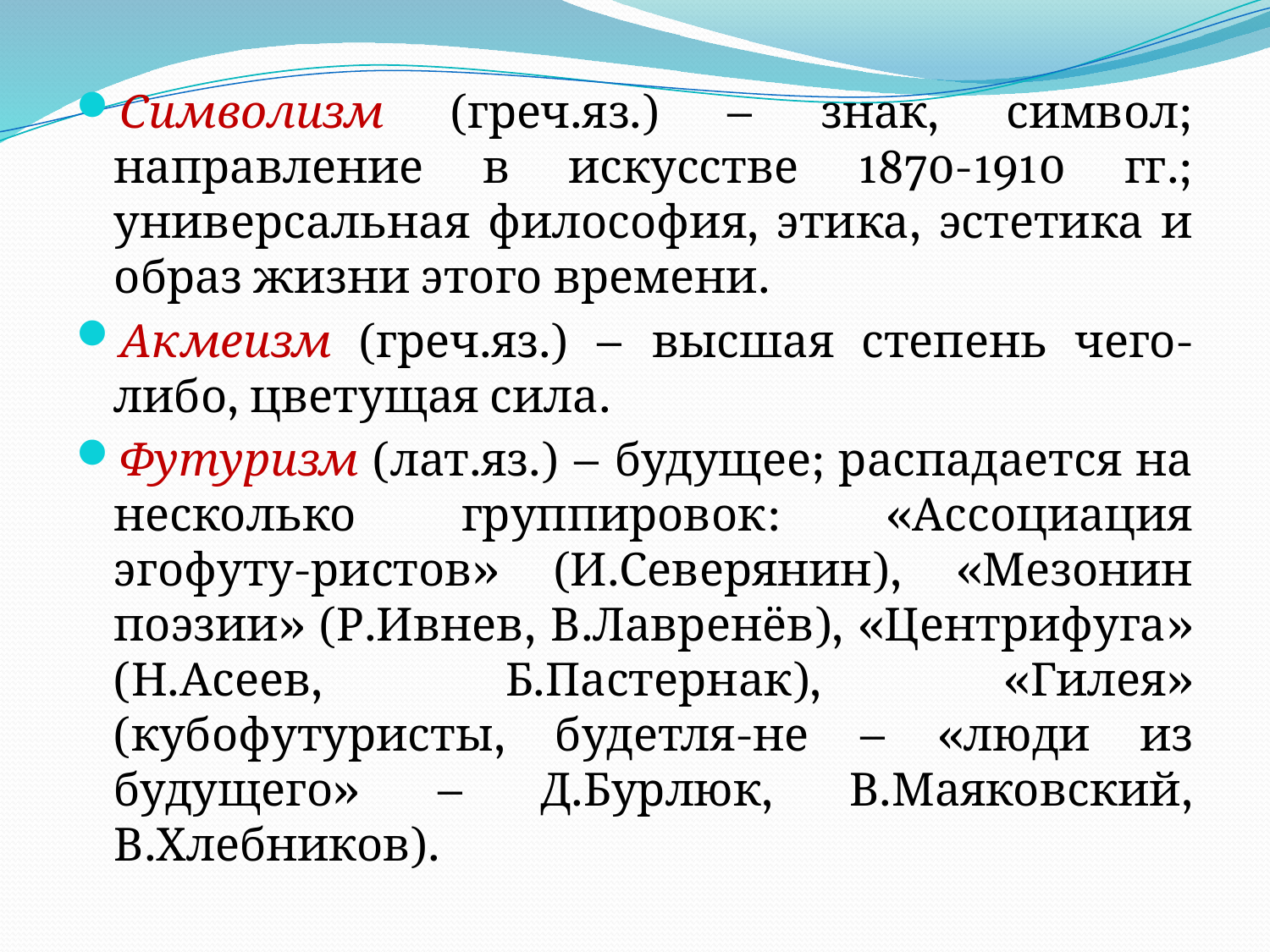

Символизм (греч.яз.) – знак, символ; направление в искусстве 1870-1910 гг.; универсальная философия, этика, эстетика и образ жизни этого времени.
Акмеизм (греч.яз.) – высшая степень чего-либо, цветущая сила.
Футуризм (лат.яз.) – будущее; распадается на несколько группировок: «Ассоциация эгофуту-ристов» (И.Северянин), «Мезонин поэзии» (Р.Ивнев, В.Лавренёв), «Центрифуга» (Н.Асеев, Б.Пастернак), «Гилея» (кубофутуристы, будетля-не – «люди из будущего» – Д.Бурлюк, В.Маяковский, В.Хлебников).
#